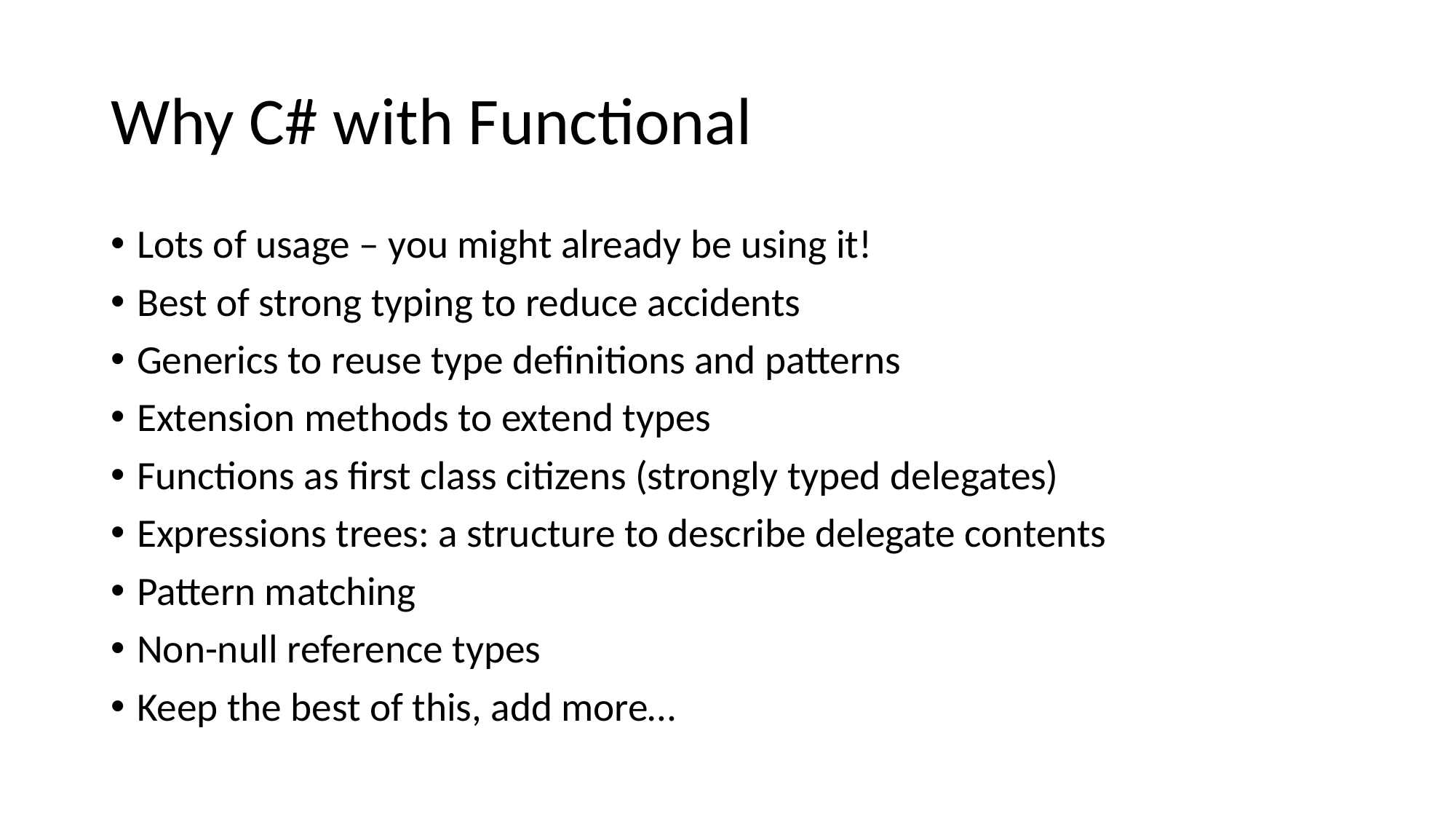

# Why C# with Functional
Lots of usage – you might already be using it!
Best of strong typing to reduce accidents
Generics to reuse type definitions and patterns
Extension methods to extend types
Functions as first class citizens (strongly typed delegates)
Expressions trees: a structure to describe delegate contents
Pattern matching
Non-null reference types
Keep the best of this, add more…